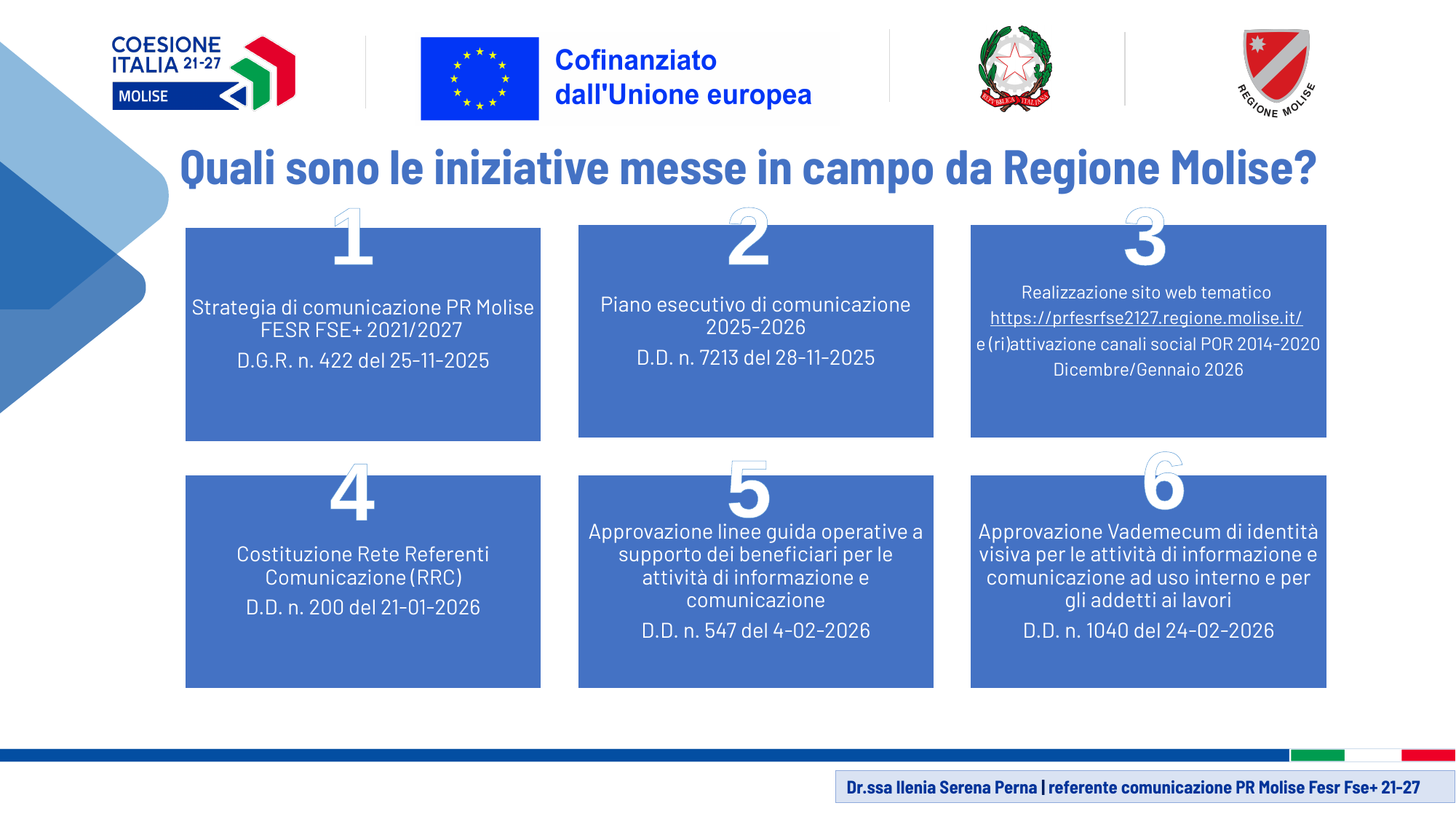

Quali sono le iniziative messe in campo da Regione Molise?
1
2
3
Strategia di comunicazione PR Molise FESR FSE+ 2021/2027
D.G.R. n. 422 del 25-11-2025
Piano esecutivo di comunicazione 2025-2026
D.D. n. 7213 del 28-11-2025
Realizzazione sito web tematico
https://prfesrfse2127.regione.molise.it/
e (ri)attivazione canali social POR 2014-2020
Dicembre/Gennaio 2026
Costituzione Rete Referenti Comunicazione (RRC)
D.D. n. 200 del 21-01-2026
Approvazione linee guida operative a supporto dei beneficiari per le attività di informazione e comunicazione
D.D. n. 547 del 4-02-2026
Approvazione Vademecum di identità visiva per le attività di informazione e comunicazione ad uso interno e per gli addetti ai lavori
D.D. n. 1040 del 24-02-2026
6
5
4
Dr.ssa Ilenia Serena Perna | referente comunicazione PR Molise Fesr Fse+ 21-27